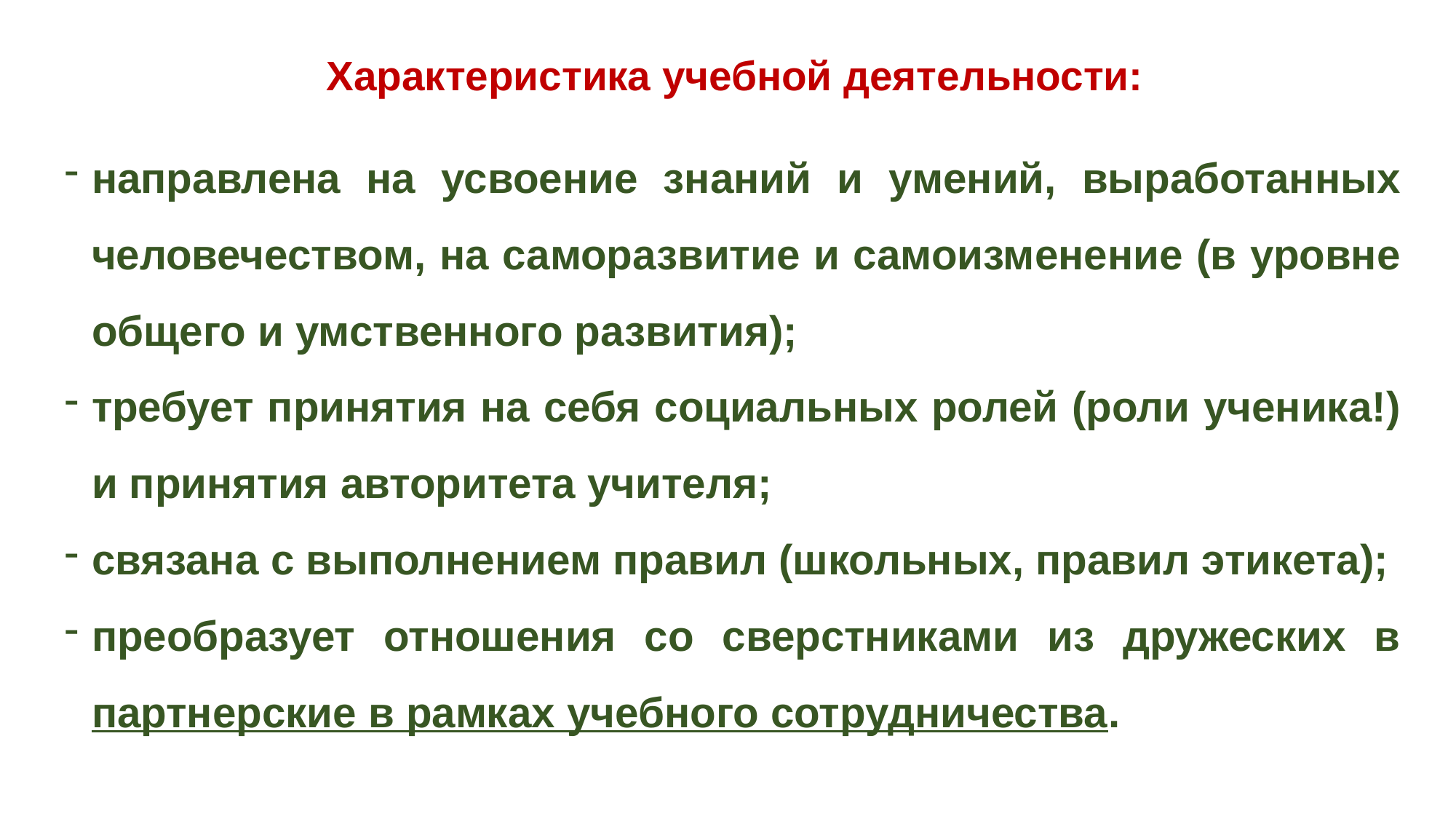

# Характеристика учебной деятельности:
направлена на усвоение знаний и умений, выработанных человечеством, на саморазвитие и самоизменение (в уровне общего и умственного развития);
требует принятия на себя социальных ролей (роли ученика!) и принятия авторитета учителя;
связана с выполнением правил (школьных, правил этикета);
преобразует отношения со сверстниками из дружеских в партнерские в рамках учебного сотрудничества.